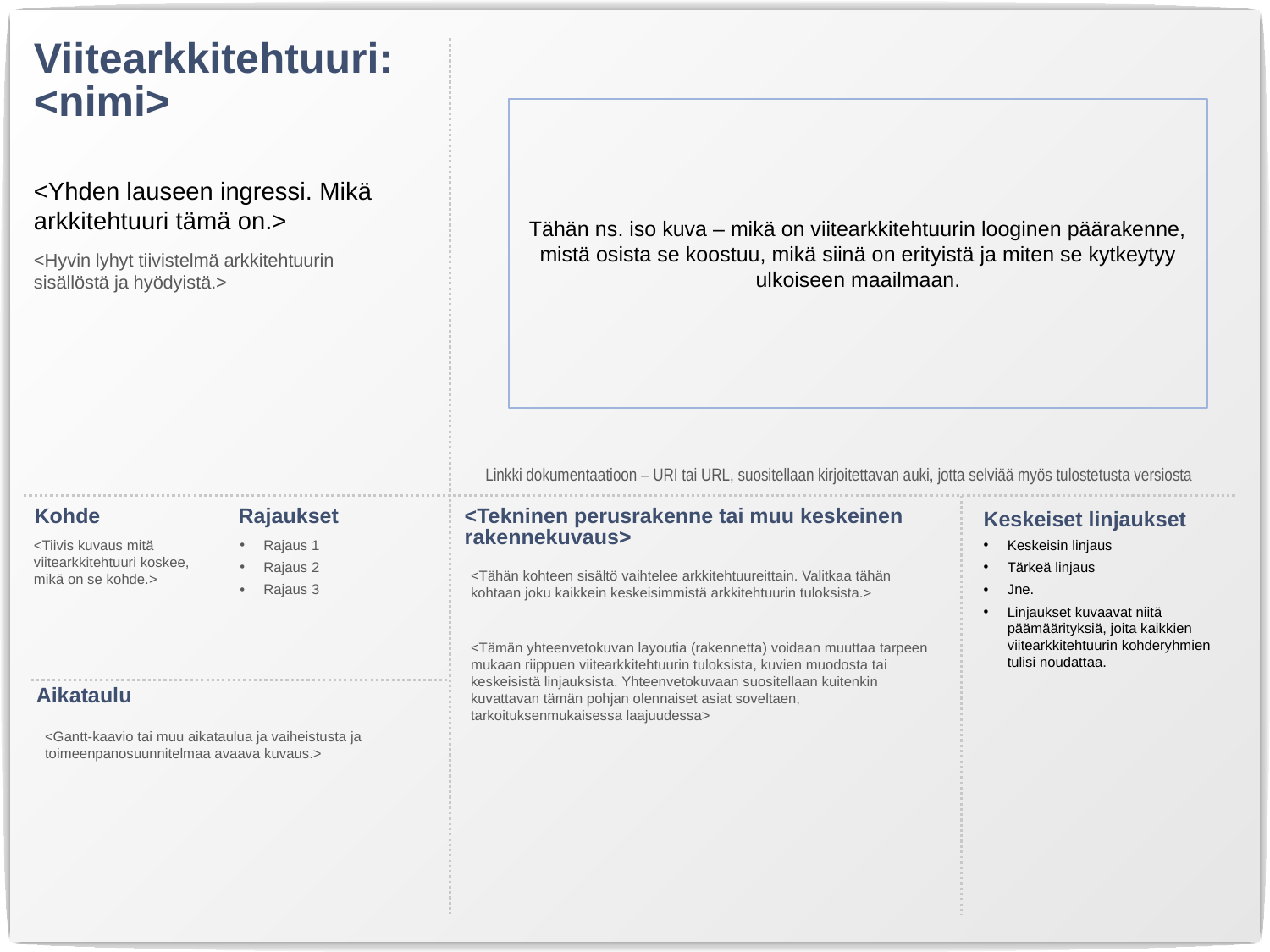

Viitearkkitehtuuri:
<nimi>
<Yhden lauseen ingressi. Mikä arkkitehtuuri tämä on.>
<Hyvin lyhyt tiivistelmä arkkitehtuurin sisällöstä ja hyödyistä.>
Tähän ns. iso kuva – mikä on viitearkkitehtuurin looginen päärakenne, mistä osista se koostuu, mikä siinä on erityistä ja miten se kytkeytyy ulkoiseen maailmaan.
Linkki dokumentaatioon – URI tai URL, suositellaan kirjoitettavan auki, jotta selviää myös tulostetusta versiosta
Kohde
Rajaukset
<Tekninen perusrakenne tai muu keskeinen rakennekuvaus>
Keskeiset linjaukset
Keskeisin linjaus
Tärkeä linjaus
Jne.
Linjaukset kuvaavat niitä päämäärityksiä, joita kaikkien viitearkkitehtuurin kohderyhmien tulisi noudattaa.
<Tiivis kuvaus mitä viitearkkitehtuuri koskee, mikä on se kohde.>
Rajaus 1
Rajaus 2
Rajaus 3
<Tähän kohteen sisältö vaihtelee arkkitehtuureittain. Valitkaa tähän kohtaan joku kaikkein keskeisimmistä arkkitehtuurin tuloksista.>

<Tämän yhteenvetokuvan layoutia (rakennetta) voidaan muuttaa tarpeen mukaan riippuen viitearkkitehtuurin tuloksista, kuvien muodosta tai keskeisistä linjauksista. Yhteenvetokuvaan suositellaan kuitenkin kuvattavan tämän pohjan olennaiset asiat soveltaen, tarkoituksenmukaisessa laajuudessa>
Aikataulu
<Gantt-kaavio tai muu aikataulua ja vaiheistusta ja toimeenpanosuunnitelmaa avaava kuvaus.>